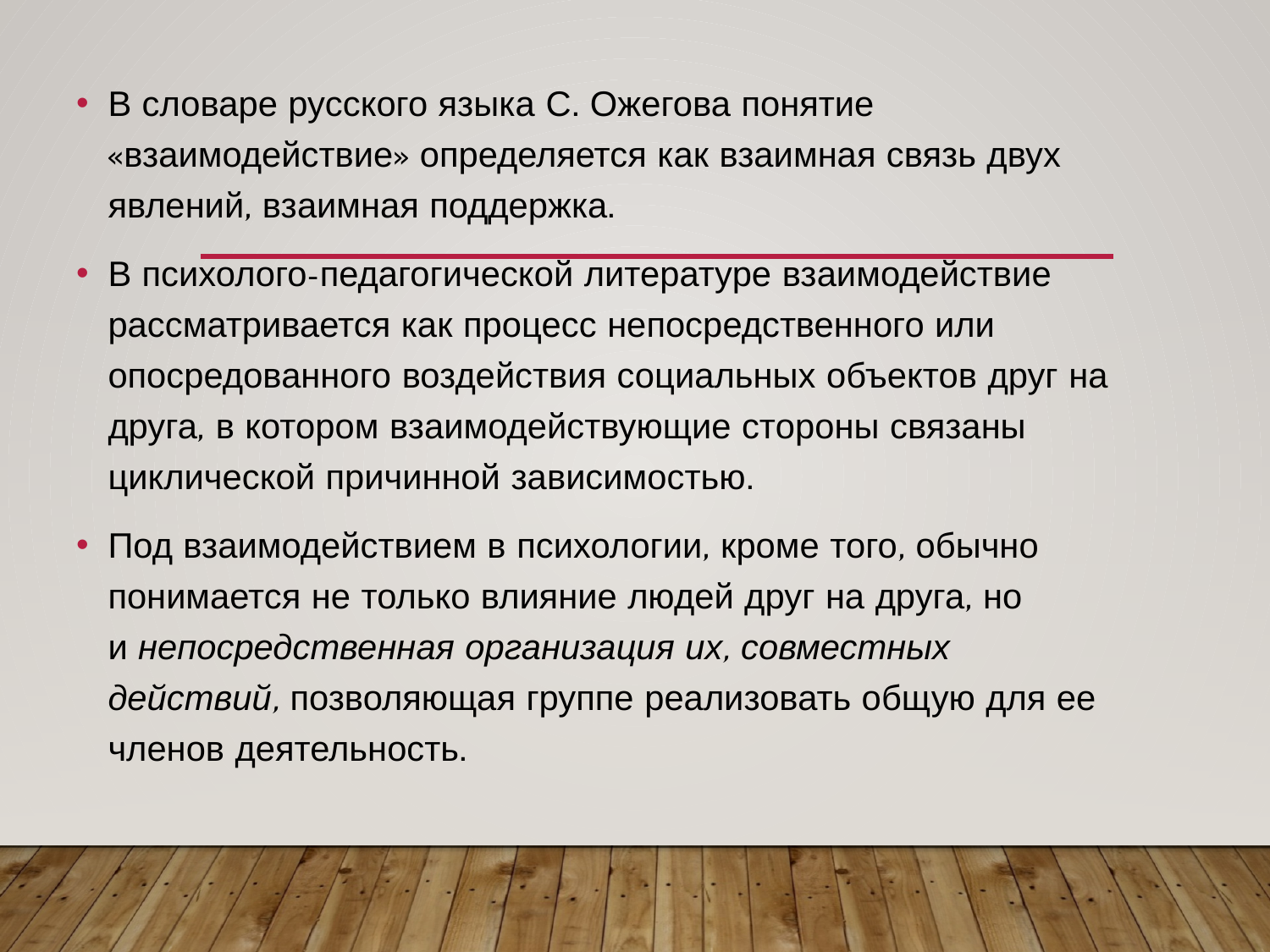

В словаре русского языка С. Ожегова понятие    «взаимодействие» определяется как взаимная связь двух явлений, взаимная поддержка.
В психолого-педагогической литературе взаимодействие рассматривается как процесс непосредственного или опосредованного воздействия социальных объектов друг на друга, в котором взаимодействующие стороны связаны циклической причинной зависимостью.
Под взаимодействием в психологии, кроме того, обычно понимается не только влияние людей друг на друга, но и непосредственная организация их, совместных действий, позволяющая группе реализовать общую для ее членов деятельность.